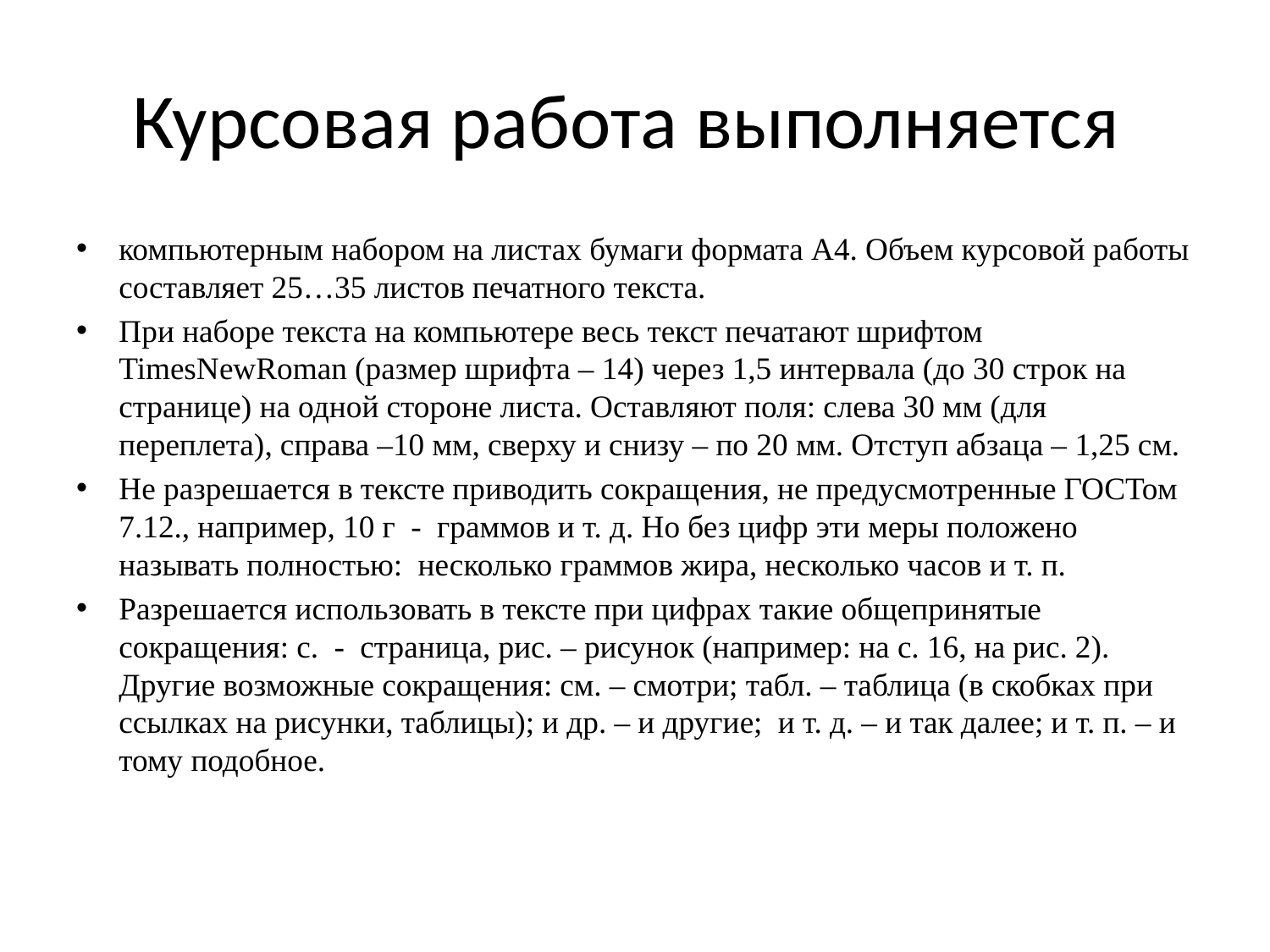

# Курсовая работа выполняется
компьютерным набором на листах бумаги формата А4. Объем курсовой работы составляет 25…35 листов печатного текста.
При наборе текста на компьютере весь текст печатают шрифтом TimesNewRoman (размер шрифта – 14) через 1,5 интервала (до 30 строк на странице) на одной стороне листа. Оставляют поля: слева 30 мм (для переплета), справа –10 мм, сверху и снизу – по 20 мм. Отступ абзаца – 1,25 см.
Не разрешается в тексте приводить сокращения, не предусмотренные ГОСТом 7.12., например, 10 г  -  граммов и т. д. Но без цифр эти меры положено называть полностью:  несколько граммов жира, несколько часов и т. п.
Разрешается использовать в тексте при цифрах такие общепринятые сокращения: с.  -  страница, рис. – рисунок (например: на с. 16, на рис. 2). Другие возможные сокращения: см. – смотри; табл. – таблица (в скобках при ссылках на рисунки, таблицы); и др. – и другие;  и т. д. – и так далее; и т. п. – и тому подобное.